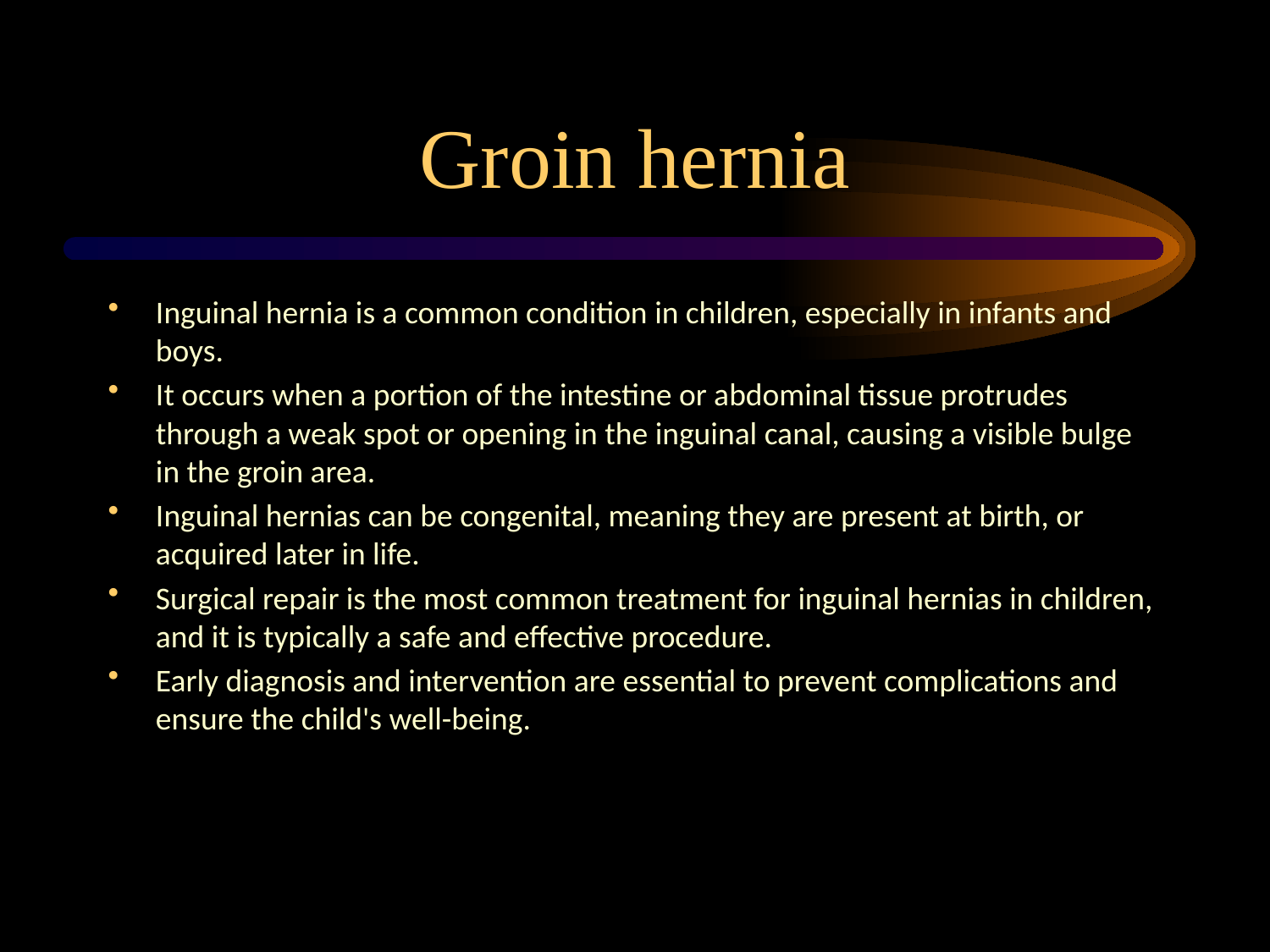

# Groin hernia
Inguinal hernia is a common condition in children, especially in infants and boys.
It occurs when a portion of the intestine or abdominal tissue protrudes through a weak spot or opening in the inguinal canal, causing a visible bulge in the groin area.
Inguinal hernias can be congenital, meaning they are present at birth, or acquired later in life.
Surgical repair is the most common treatment for inguinal hernias in children, and it is typically a safe and effective procedure.
Early diagnosis and intervention are essential to prevent complications and ensure the child's well-being.